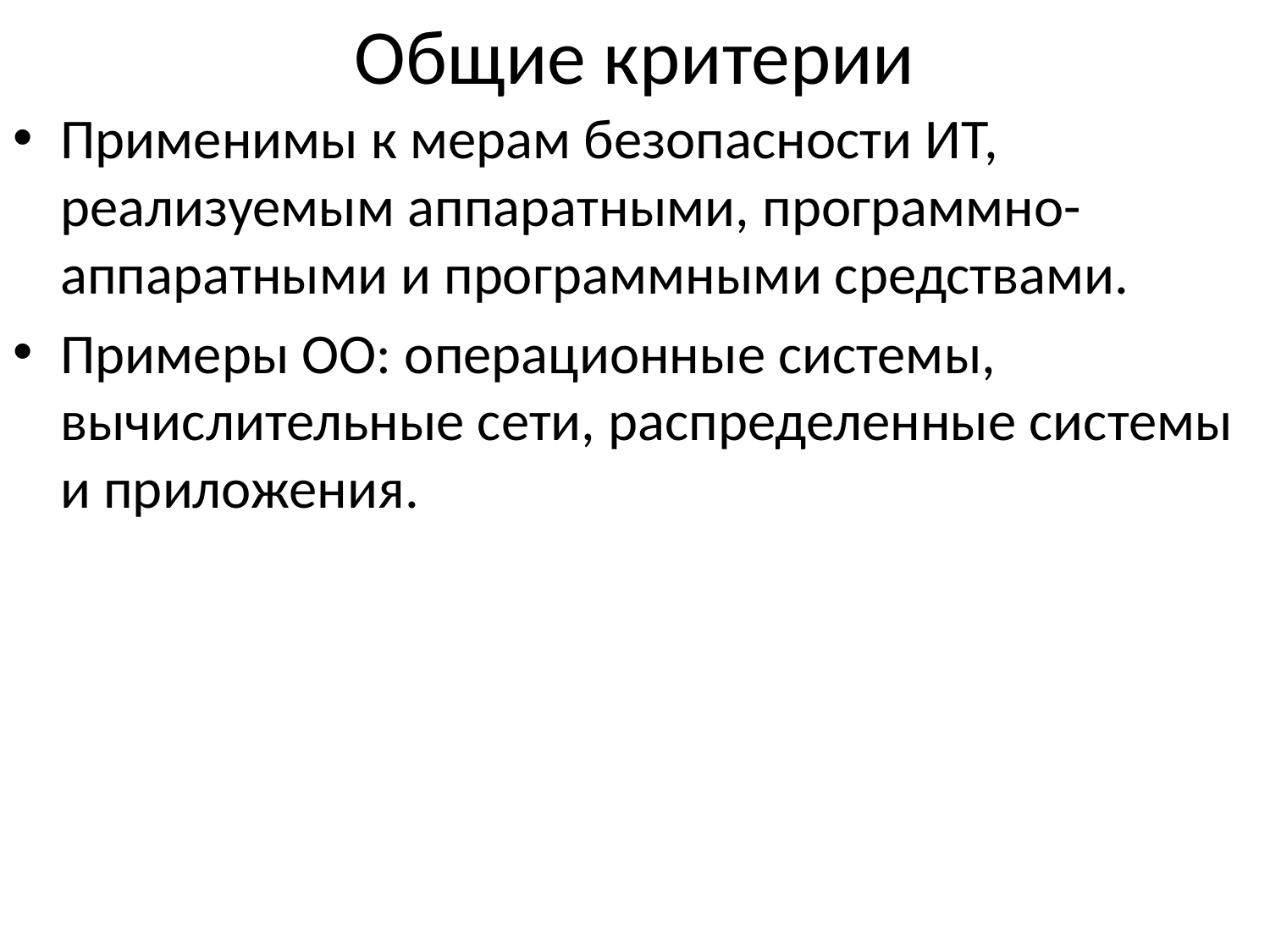

# Общие критерии
Применимы к мерам безопасности ИТ, реализуемым аппаратными, программно-аппаратными и программными средствами.
Примеры ОО: операционные системы, вычислительные сети, распределенные системы и приложения.